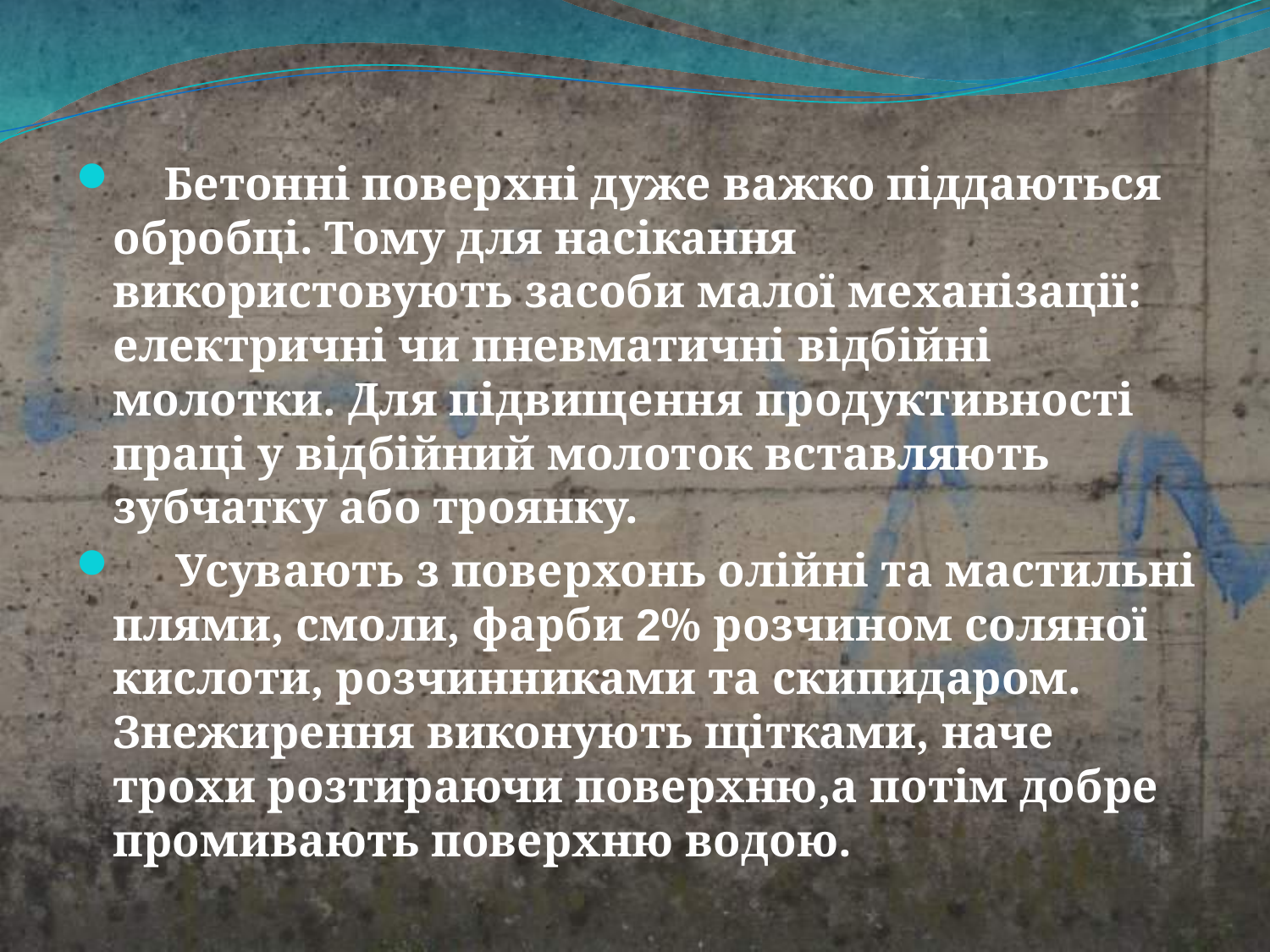

Бетонні поверхні дуже важко піддаються обробці. Тому для насікання використовують засоби малої механізації: електричні чи пневматичні відбійні молотки. Для підвищення продуктивності праці у відбійний молоток вставляють зубчатку або троянку.
     Усувають з поверхонь олійні та мастильні плями, смоли, фарби 2% розчином соляної кислоти, розчинниками та скипидаром. Знежирення виконують щітками, наче трохи розтираючи поверхню,а потім добре промивають поверхню водою.